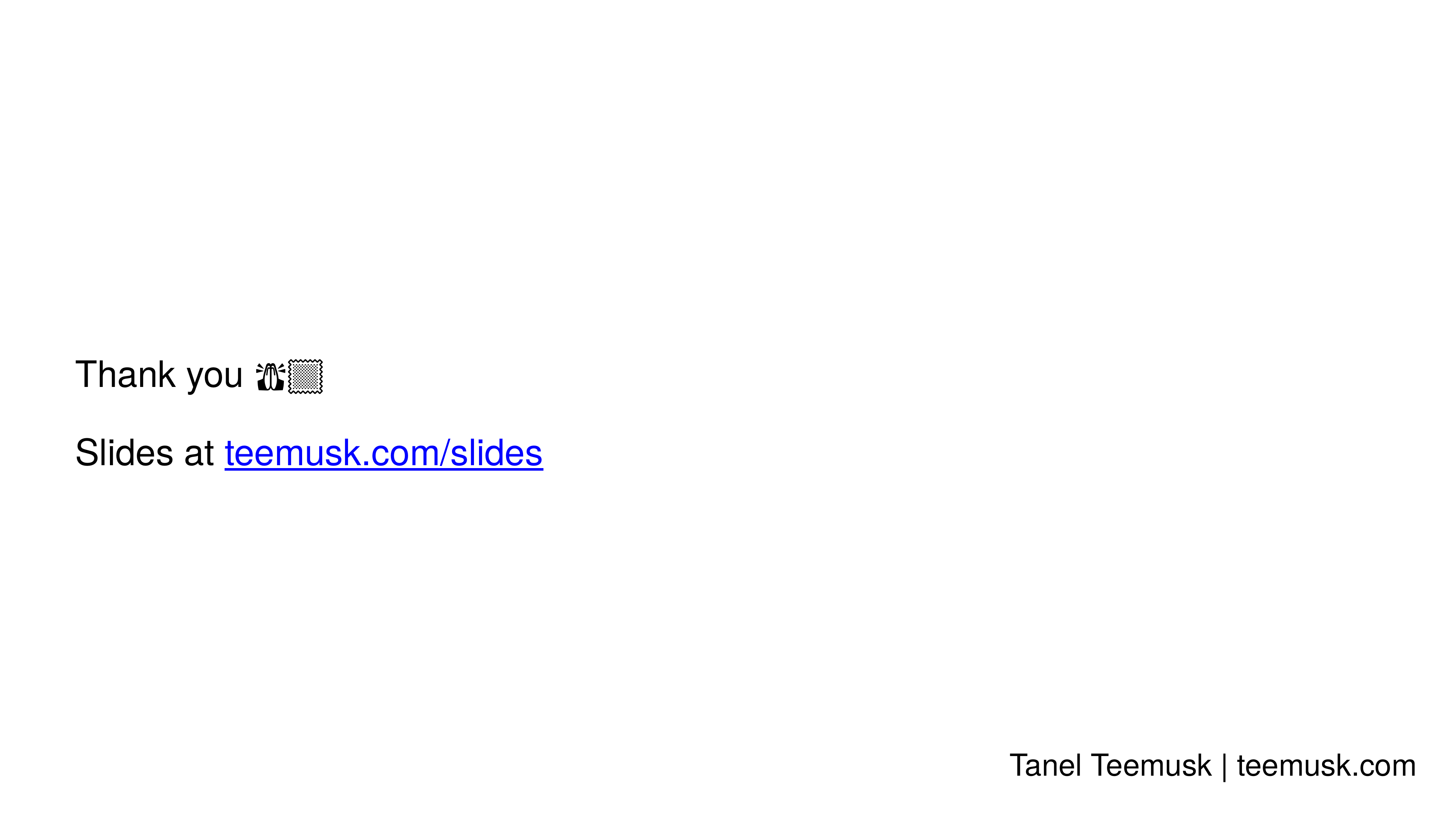

Thank you 🙏🏼
Slides at teemusk.com/slides
Tanel Teemusk | teemusk.com